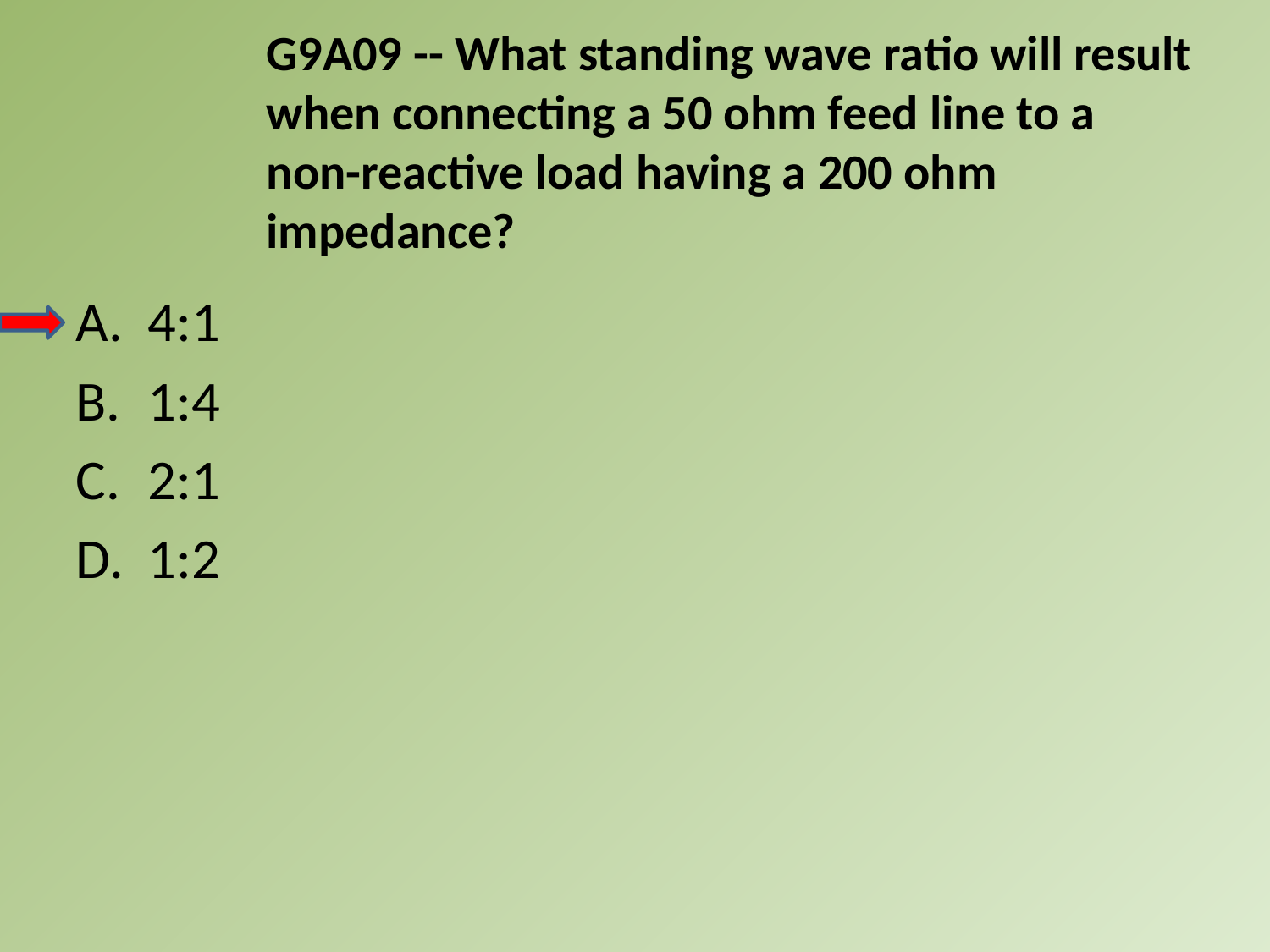

G9A09 -- What standing wave ratio will result when connecting a 50 ohm feed line to a non-reactive load having a 200 ohm impedance?
A.	4:1
B.	1:4
C.	2:1
D.	1:2